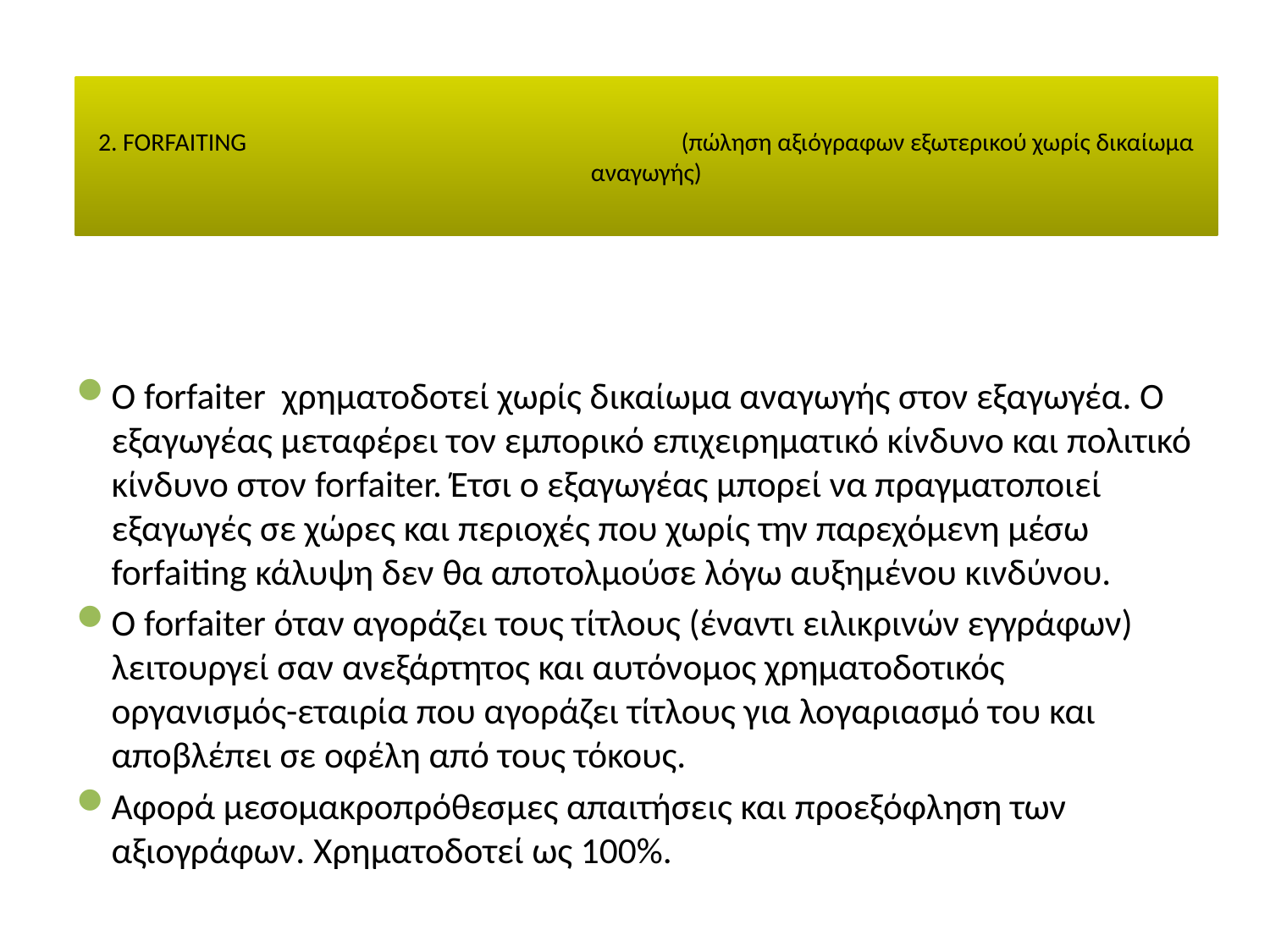

# 2. FORFAITING                                                                            (πώληση αξιόγραφων εξωτερικού χωρίς δικαίωμα αναγωγής)
Ο forfaiter  χρηματοδοτεί χωρίς δικαίωμα αναγωγής στον εξαγωγέα. Ο εξαγωγέας μεταφέρει τον εμπορικό επιχειρηματικό κίνδυνο και πολιτικό κίνδυνο στον forfaiter. Έτσι ο εξαγωγέας μπορεί να πραγματοποιεί εξαγωγές σε χώρες και περιοχές που χωρίς την παρεχόμενη μέσω forfaiting κάλυψη δεν θα αποτολμούσε λόγω αυξημένου κινδύνου.
Ο forfaiter όταν αγοράζει τους τίτλους (έναντι ειλικρινών εγγράφων) λειτουργεί σαν ανεξάρτητος και αυτόνομος χρηματοδοτικός οργανισμός-εταιρία που αγοράζει τίτλους για λογαριασμό του και αποβλέπει σε οφέλη από τους τόκους.
Αφορά μεσομακροπρόθεσμες απαιτήσεις και προεξόφληση των αξιογράφων. Χρηματοδοτεί ως 100%.